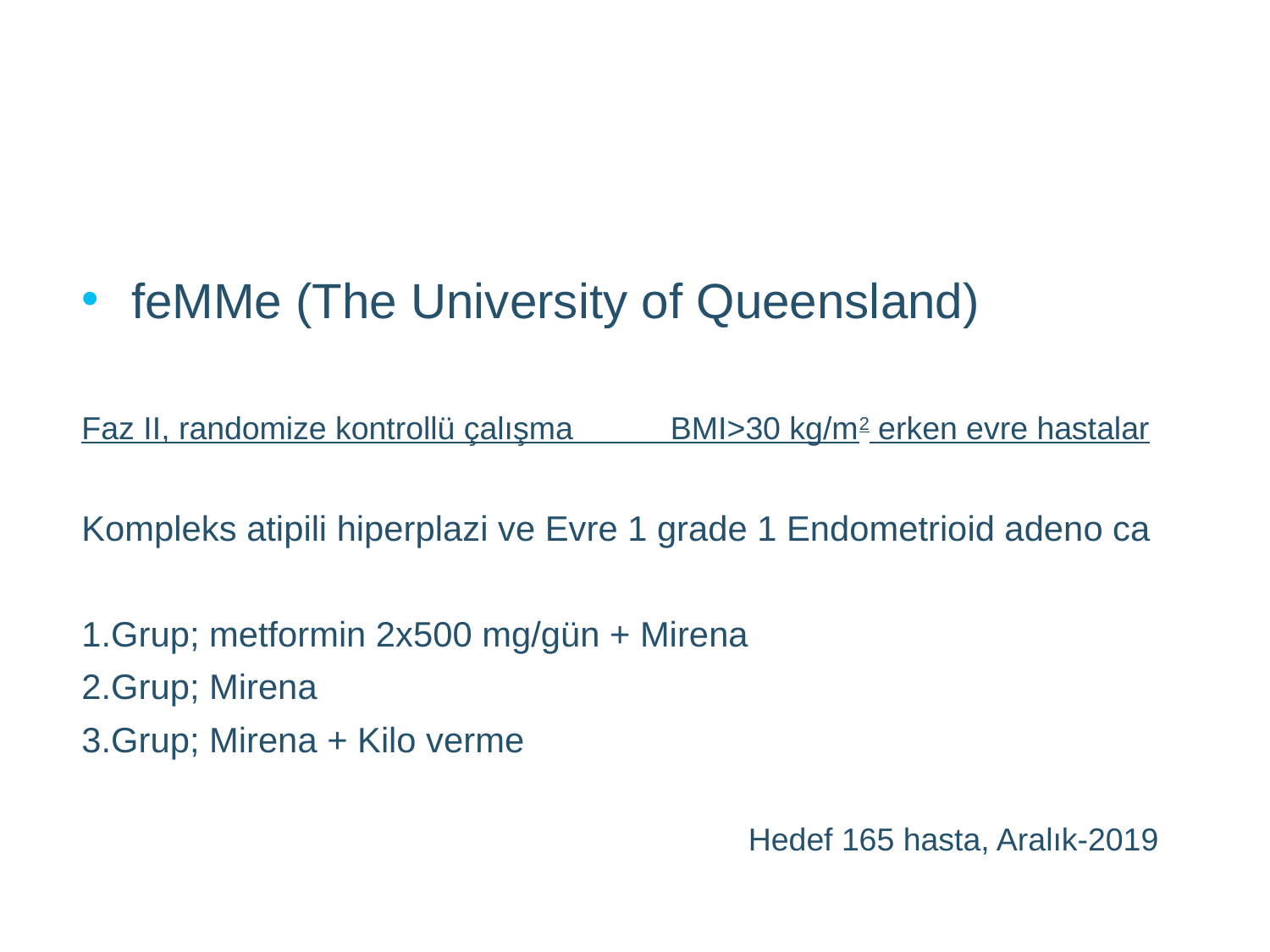

feMMe (The University of Queensland)

Faz II, randomize kontrollü çalışma           BMI>30 kg/m2 erken evre hastalar

Kompleks atipili hiperplazi ve Evre 1 grade 1 Endometrioid adeno ca

1.Grup; metformin 2x500 mg/gün + Mirena
2.Grup; Mirena
3.Grup; Mirena + Kilo verme

                                                                           Hedef 165 hasta, Aralık-2019